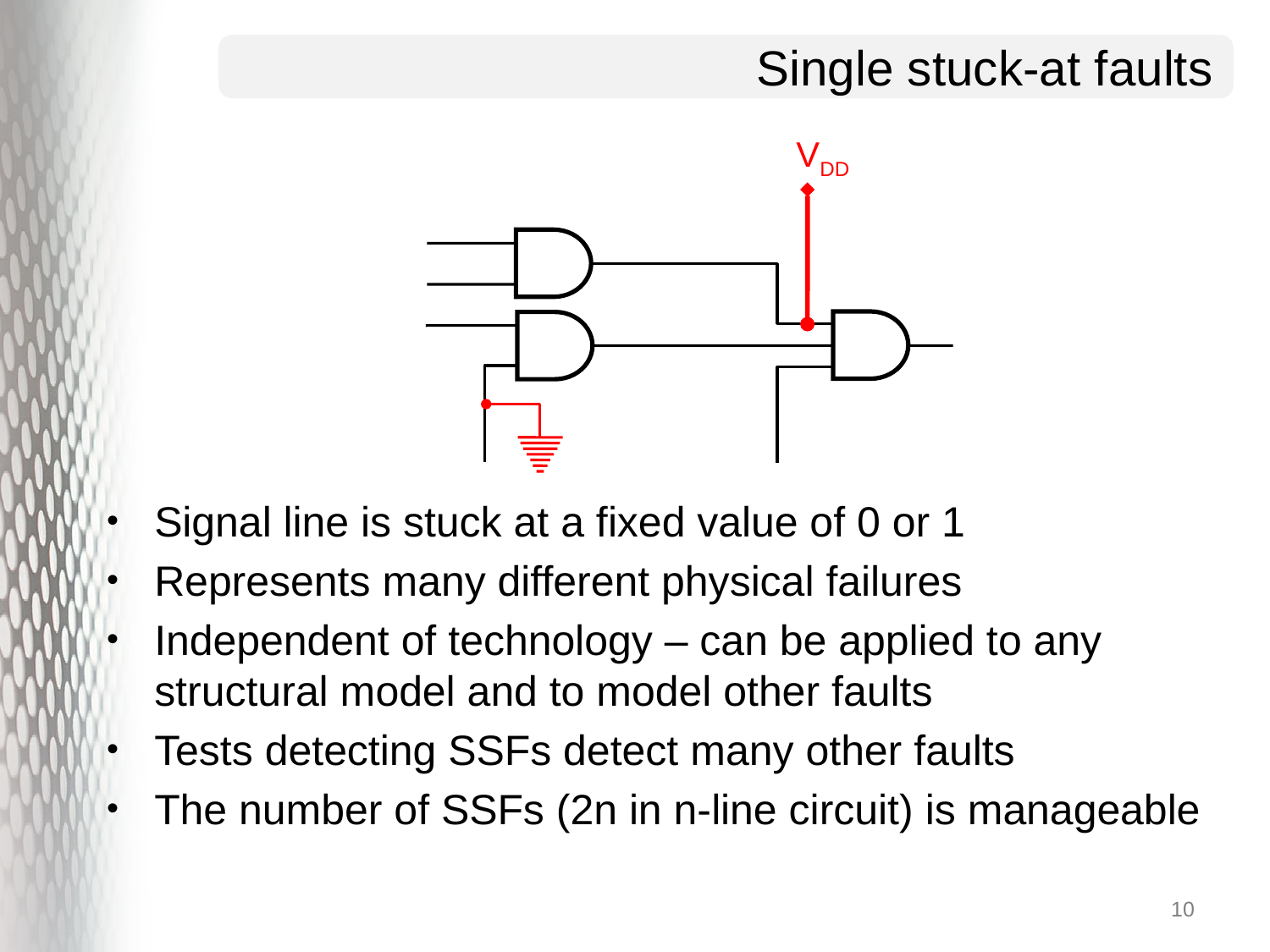

# Single stuck-at faults
VDD

Signal line is stuck at a fixed value of 0 or 1
Represents many different physical failures
Independent of technology – can be applied to any structural model and to model other faults
Tests detecting SSFs detect many other faults
The number of SSFs (2n in n-line circuit) is manageable